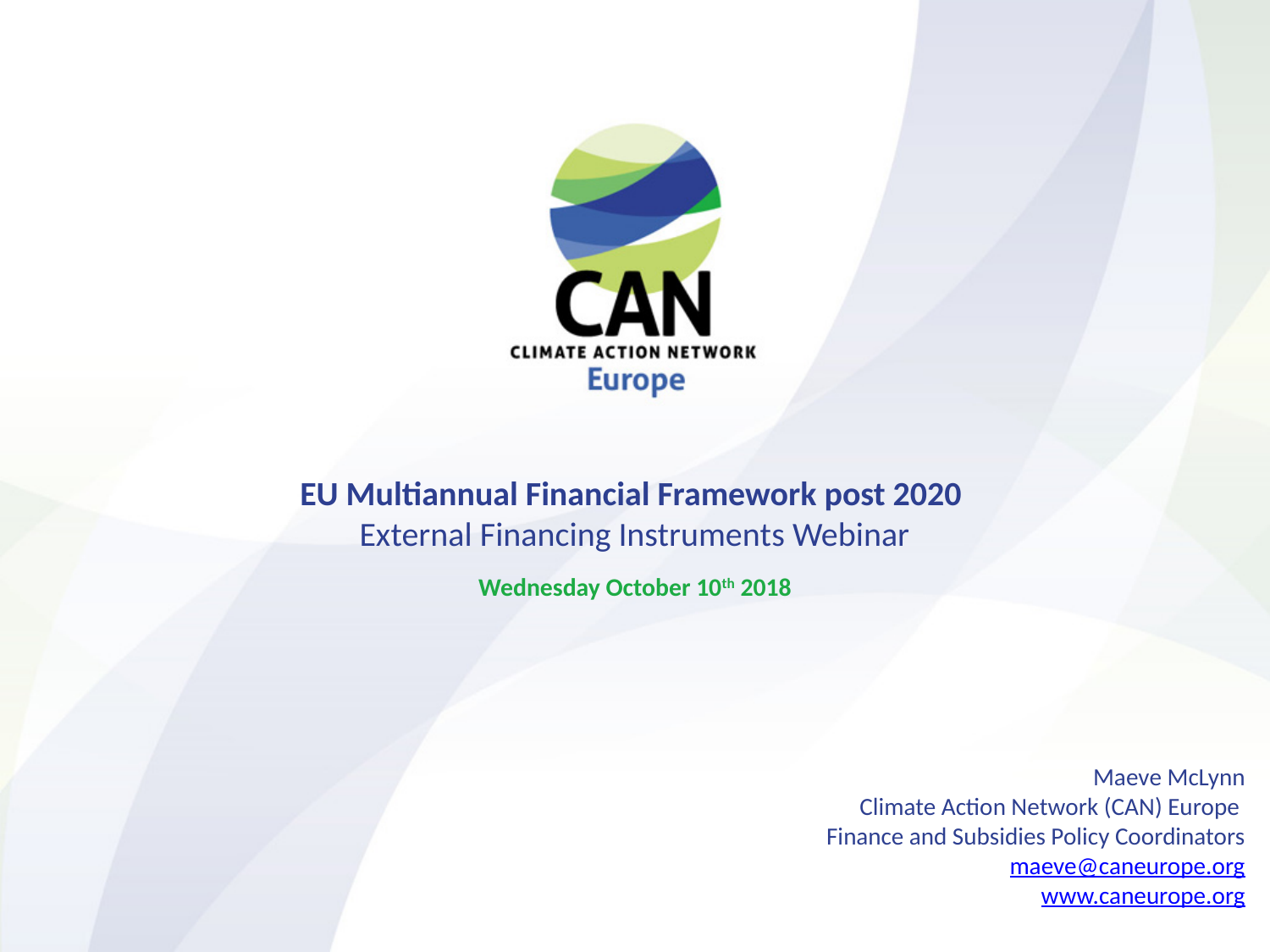

EU Multiannual Financial Framework post 2020
External Financing Instruments Webinar

Wednesday October 10th 2018
Maeve McLynn
Climate Action Network (CAN) Europe
Finance and Subsidies Policy Coordinators
maeve@caneurope.org
www.caneurope.org